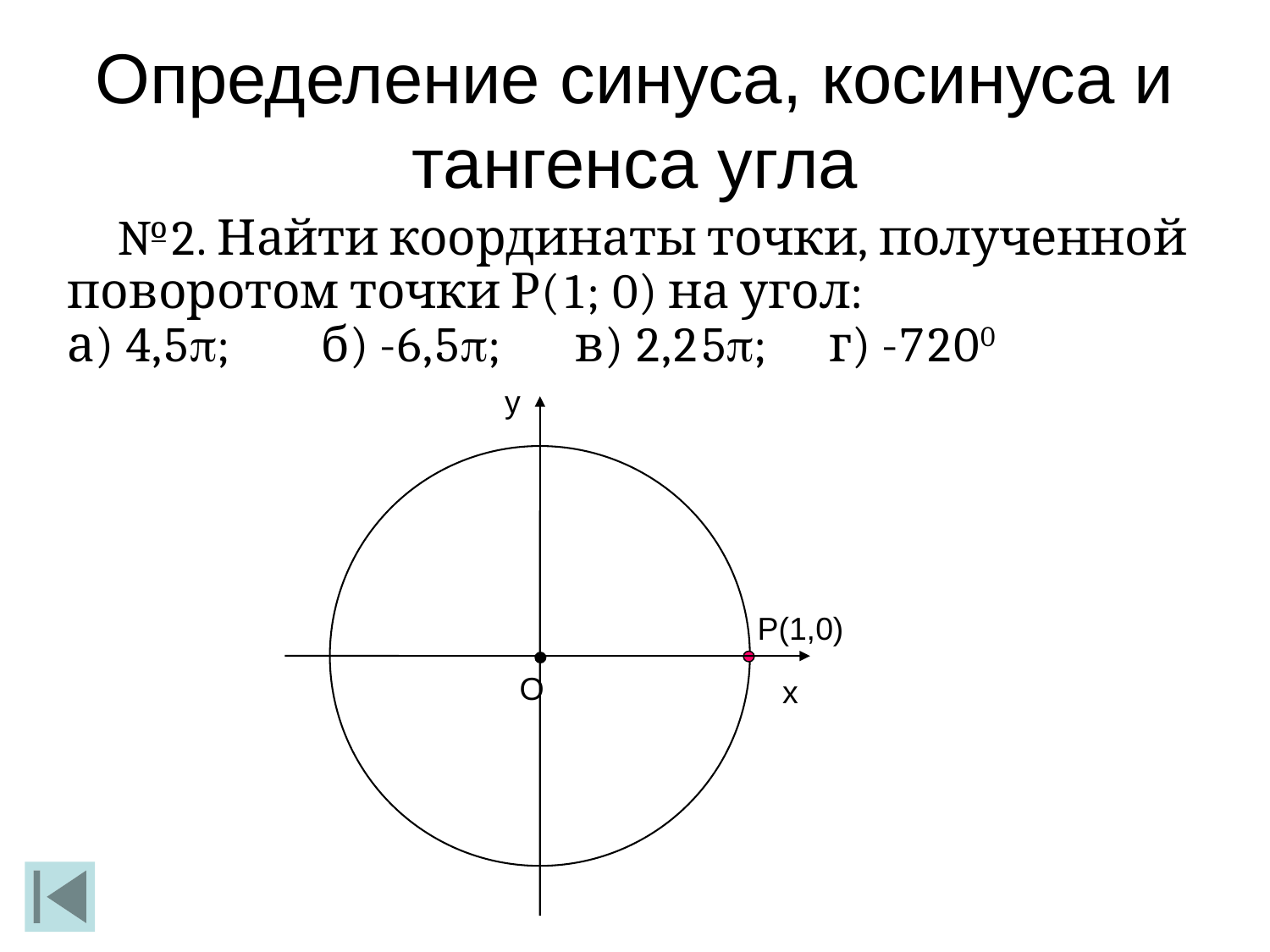

Определение синуса, косинуса и тангенса угла
№2. Найти координаты точки, полученной поворотом точки Р(1; 0) на угол:
а) 4,5π;	б) -6,5π;	в) 2,25π;	г) -7200
y

Р(1,0)

О

х